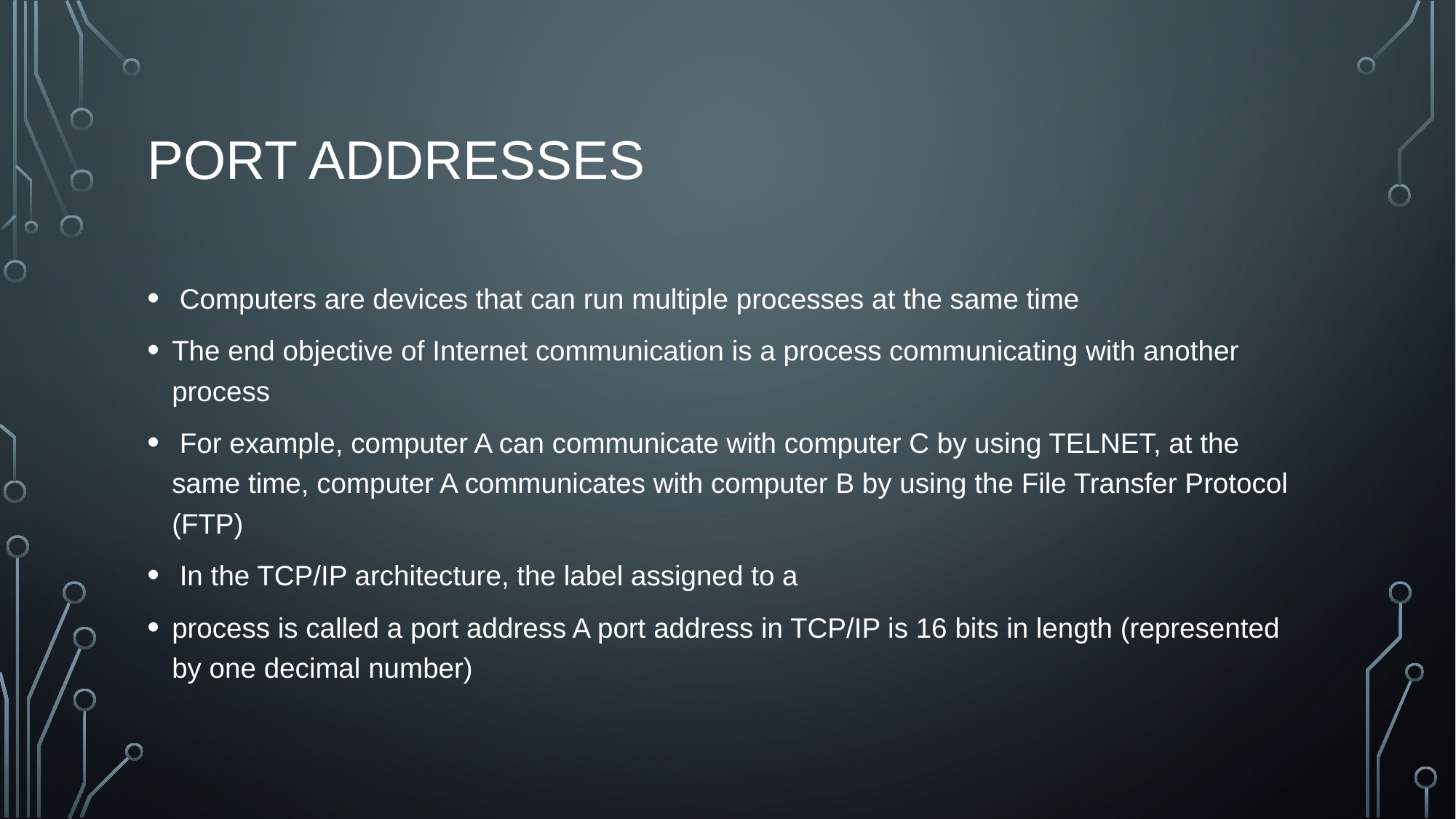

# Port Addresses
 Computers are devices that can run multiple processes at the same time
The end objective of Internet communication is a process communicating with another process
 For example, computer A can communicate with computer C by using TELNET, at the same time, computer A communicates with computer B by using the File Transfer Protocol (FTP)
 In the TCP/IP architecture, the label assigned to a
process is called a port address A port address in TCP/IP is 16 bits in length (represented by one decimal number)